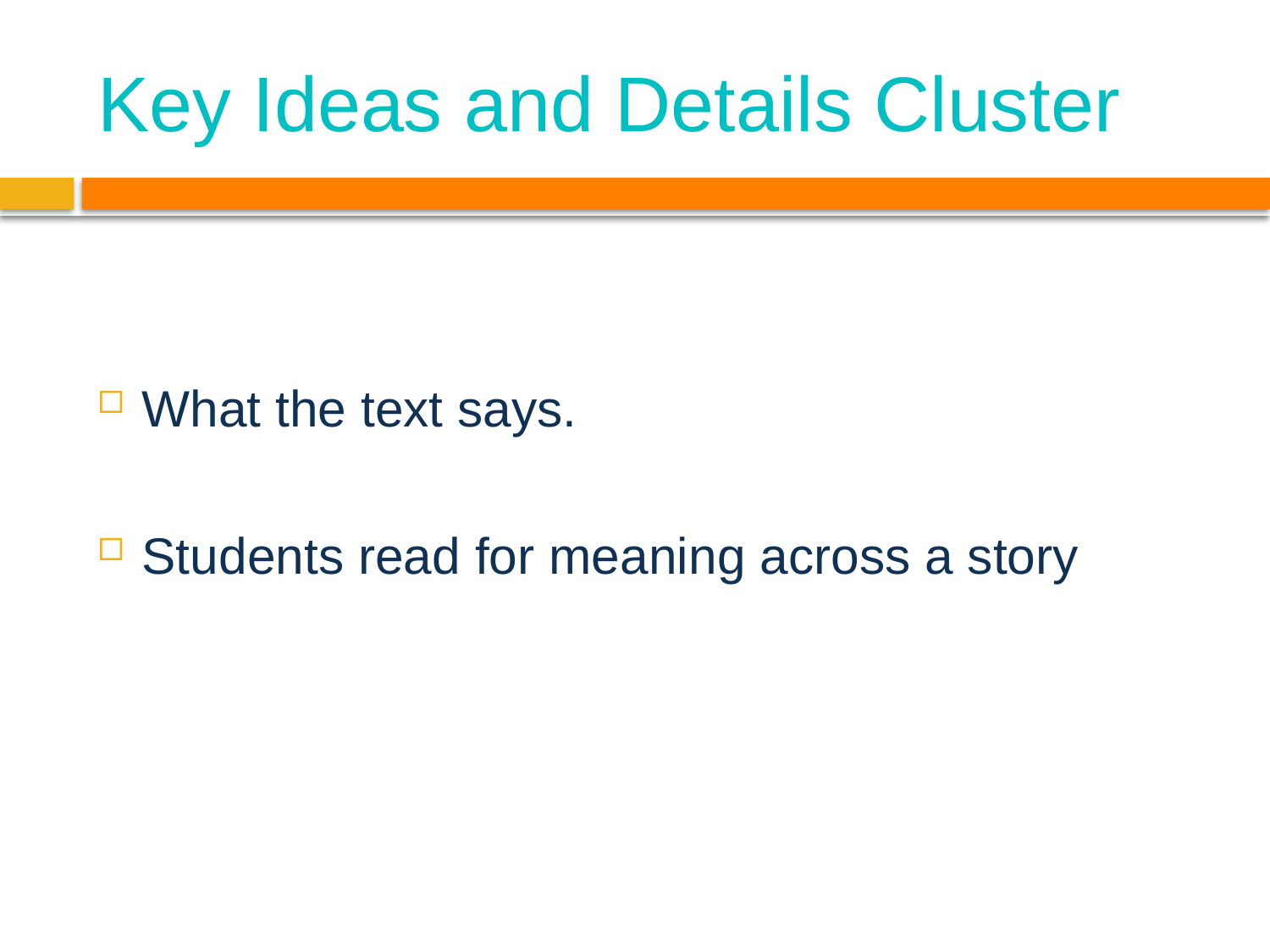

# Key Ideas and Details Cluster

What the text says.

Students read for meaning across a story